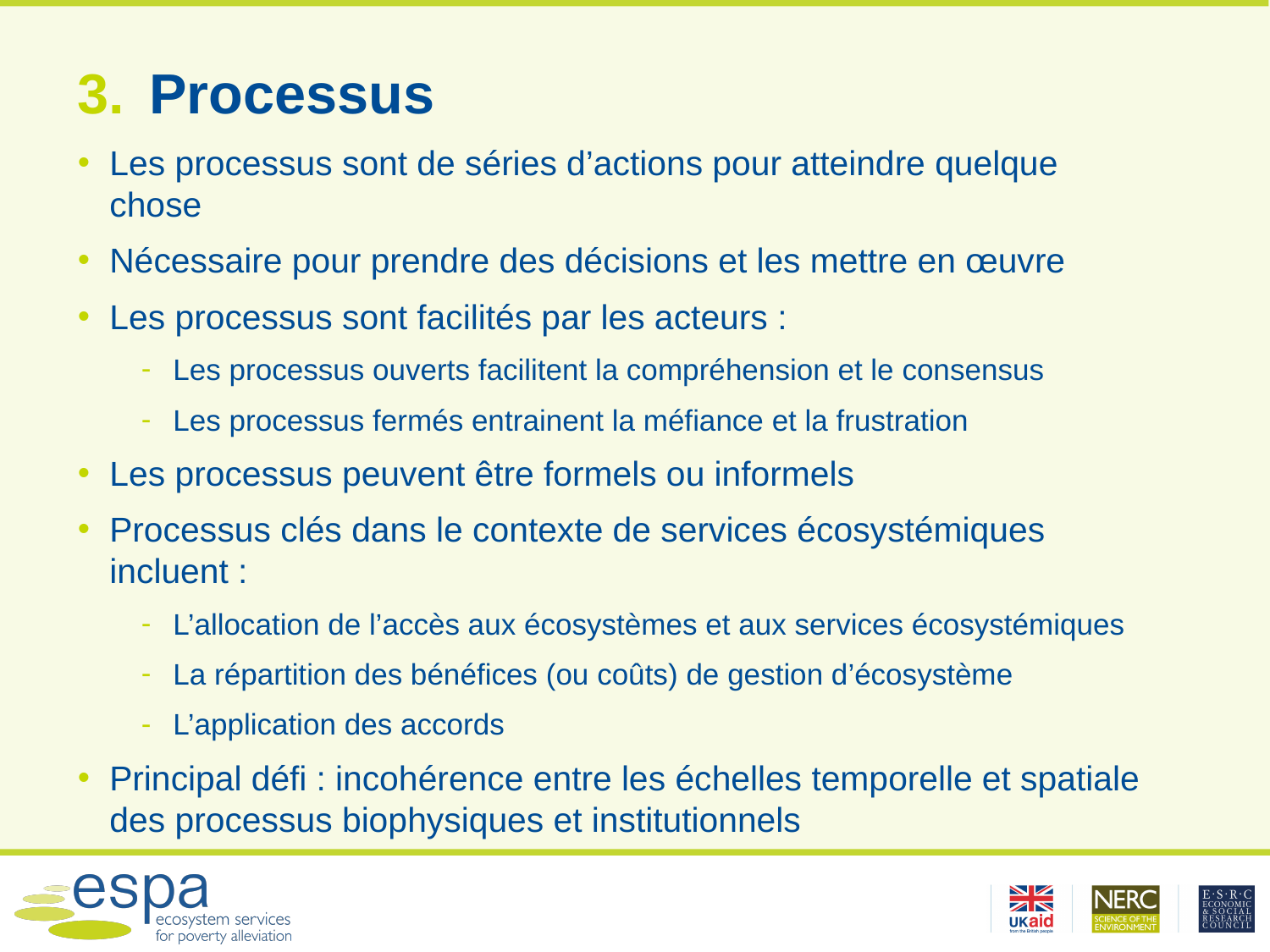

# Processus
Les processus sont de séries d’actions pour atteindre quelque chose
Nécessaire pour prendre des décisions et les mettre en œuvre
Les processus sont facilités par les acteurs :
Les processus ouverts facilitent la compréhension et le consensus
Les processus fermés entrainent la méfiance et la frustration
Les processus peuvent être formels ou informels
Processus clés dans le contexte de services écosystémiques incluent :
L’allocation de l’accès aux écosystèmes et aux services écosystémiques
La répartition des bénéfices (ou coûts) de gestion d’écosystème
L’application des accords
Principal défi : incohérence entre les échelles temporelle et spatiale des processus biophysiques et institutionnels